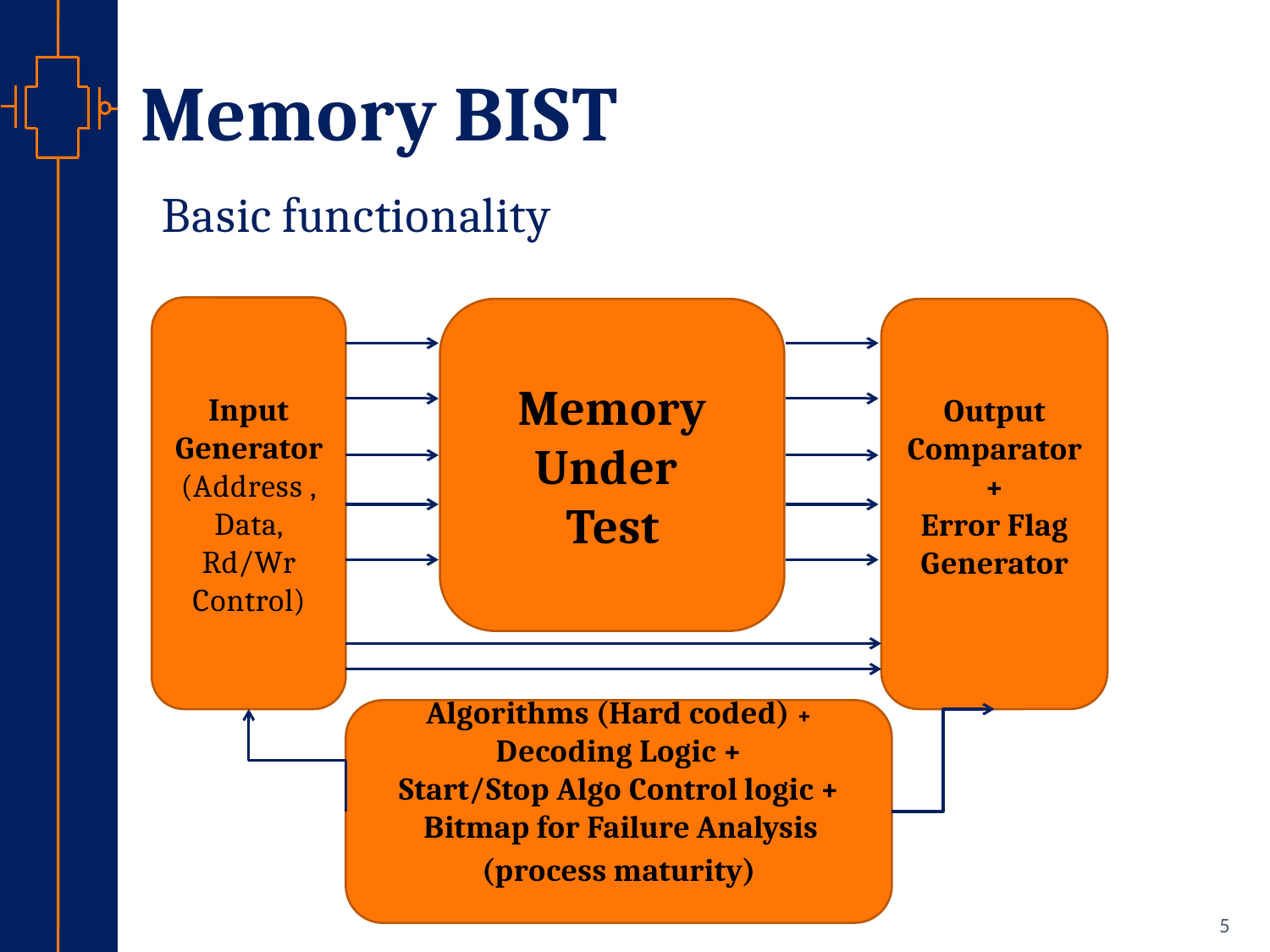

# Memory BIST
  Basic functionality

Input Generator
(Address , Data,
Rd/Wr Control)
Memory Under
Test
Output Comparator
+
Error Flag Generator

Algorithms (Hard coded) + Decoding Logic +
Start/Stop Algo Control logic +
 Bitmap for Failure Analysis (process maturity)

5